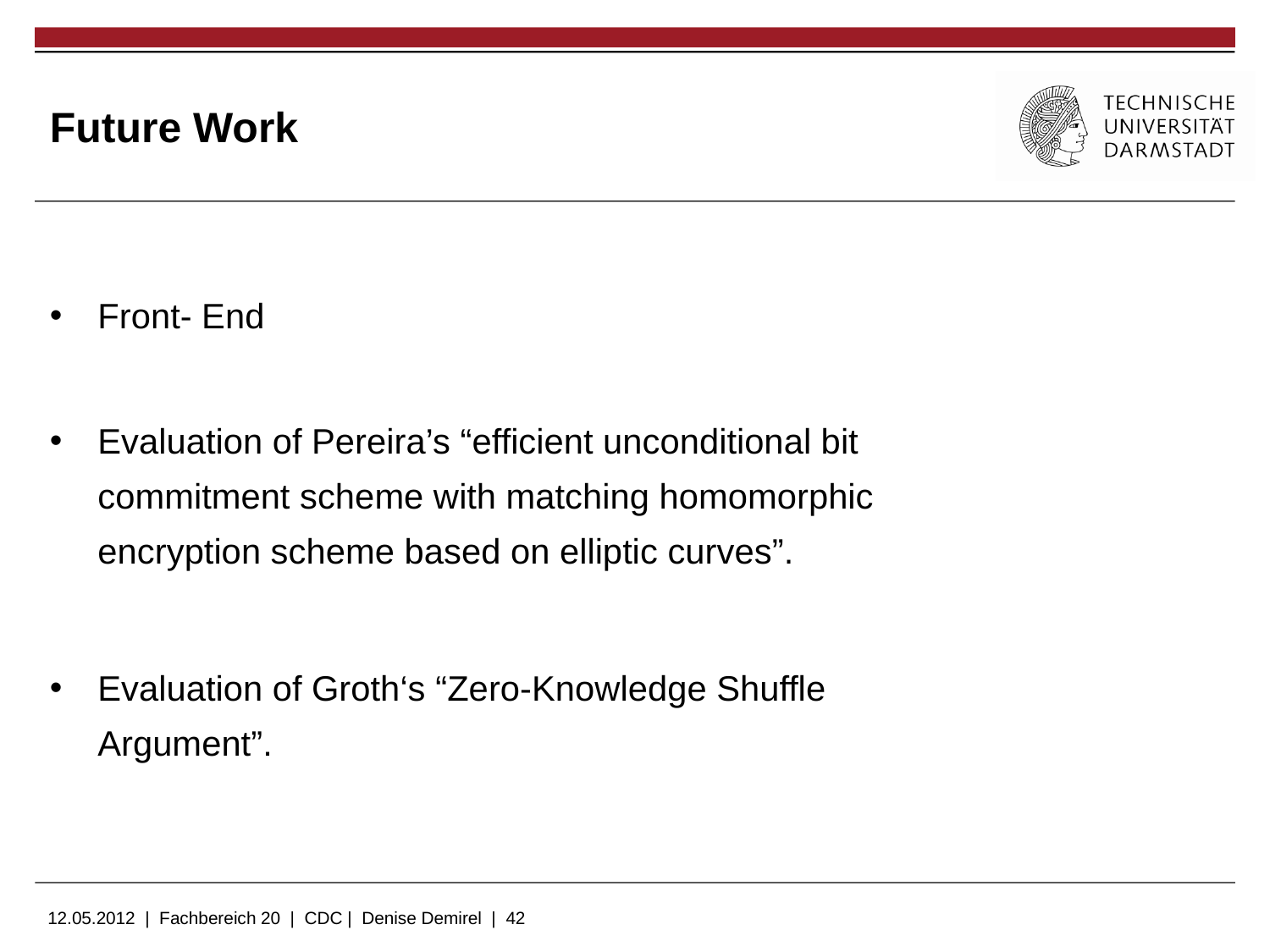

# Future Work

Front- End

Evaluation of Pereira’s “efficient unconditional bit commitment scheme with matching homomorphic encryption scheme based on elliptic curves”.

Evaluation of Groth‘s “Zero-Knowledge Shuffle Argument”.